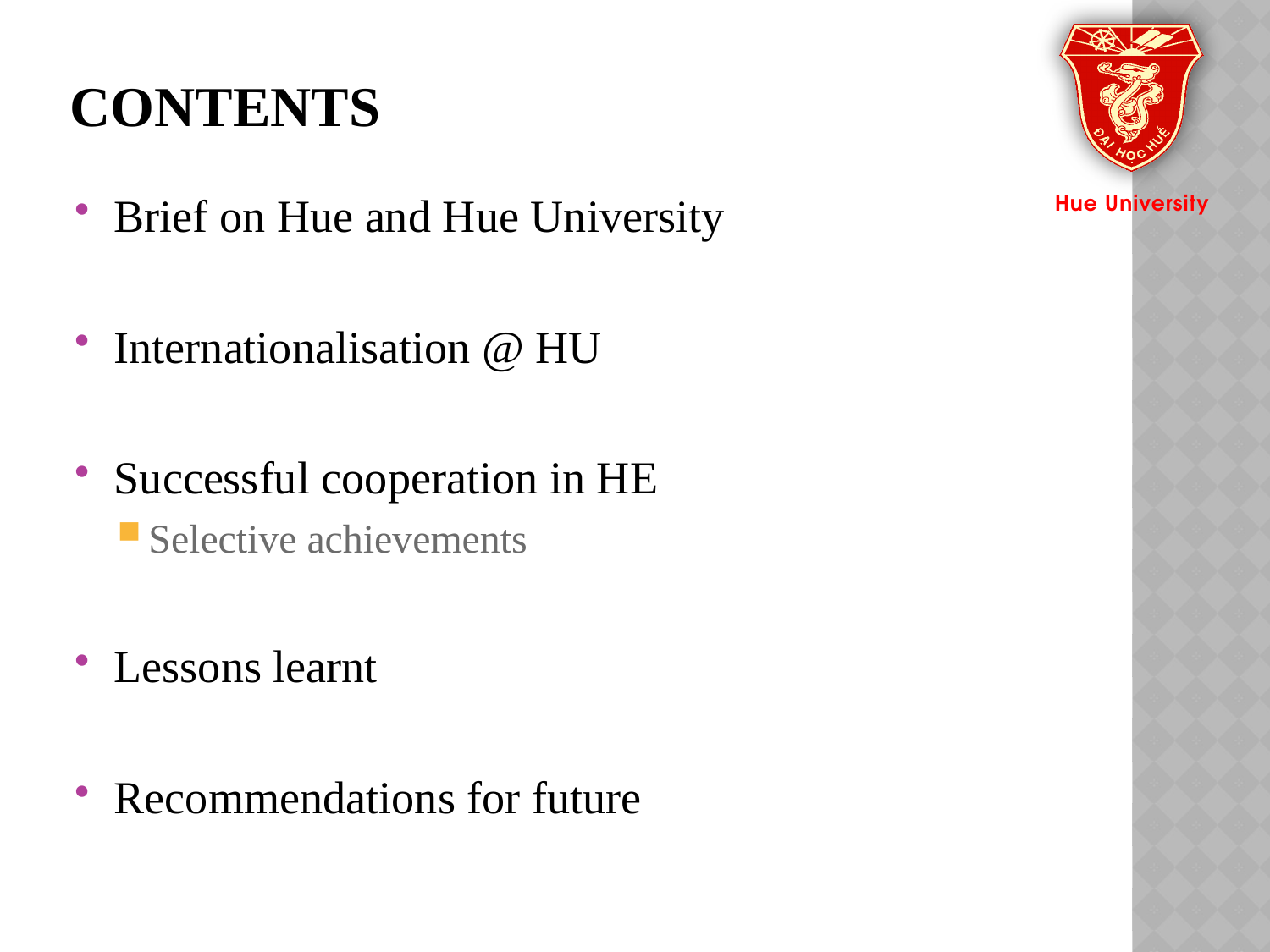

# contents
Brief on Hue and Hue University

Internationalisation @ HU

Successful cooperation in HE
Selective achievements

Lessons learnt

Recommendations for future